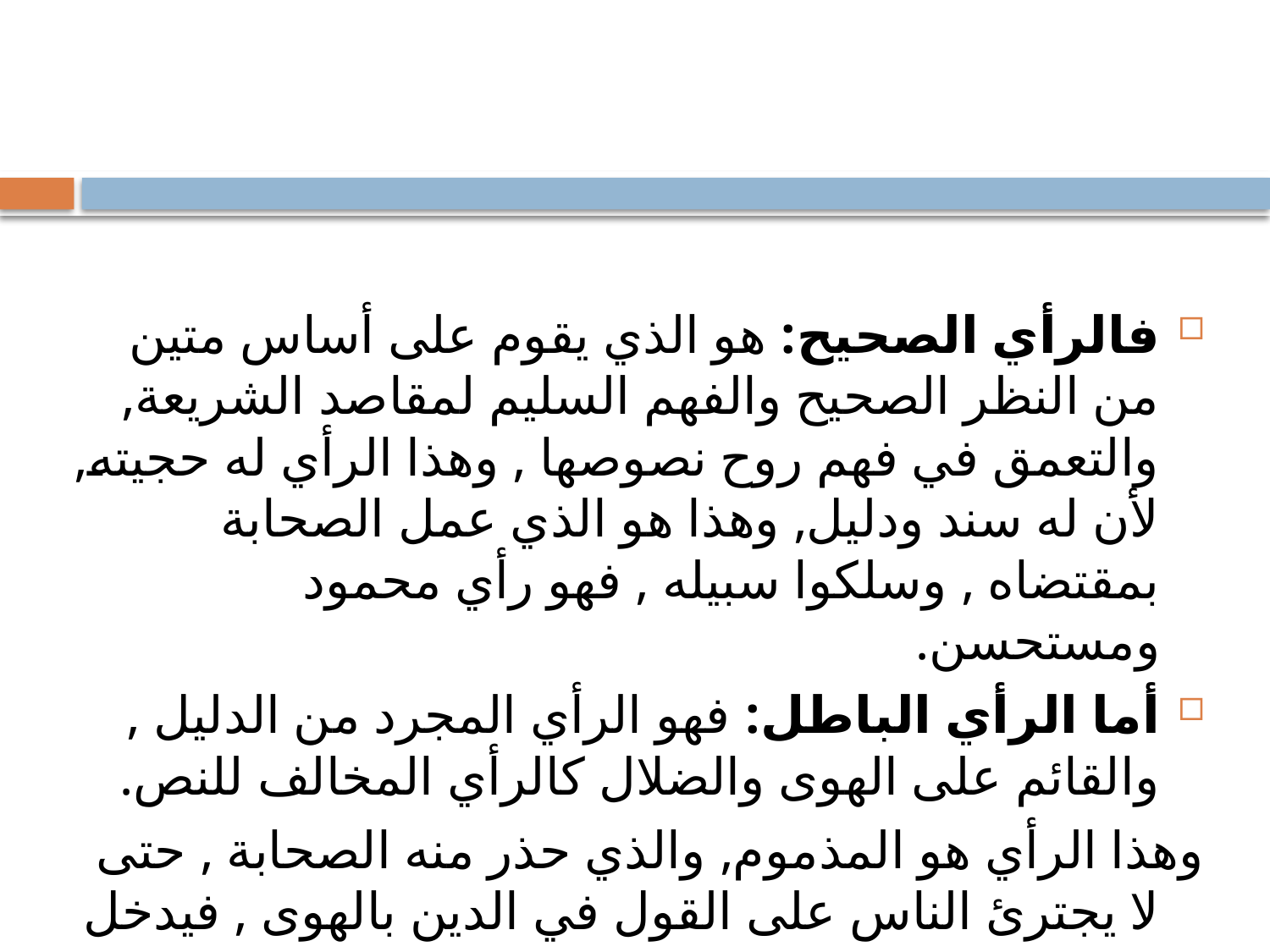

#

فالرأي الصحيح: هو الذي يقوم على أساس متين من النظر الصحيح والفهم السليم لمقاصد الشريعة, والتعمق في فهم روح نصوصها , وهذا الرأي له حجيته, لأن له سند ودليل, وهذا هو الذي عمل الصحابة بمقتضاه , وسلكوا سبيله , فهو رأي محمود ومستحسن.
أما الرأي الباطل: فهو الرأي المجرد من الدليل , والقائم على الهوى والضلال كالرأي المخالف للنص.
وهذا الرأي هو المذموم, والذي حذر منه الصحابة , حتى لا يجترئ الناس على القول في الدين بالهوى , فيدخل فيه ما ليس منه.